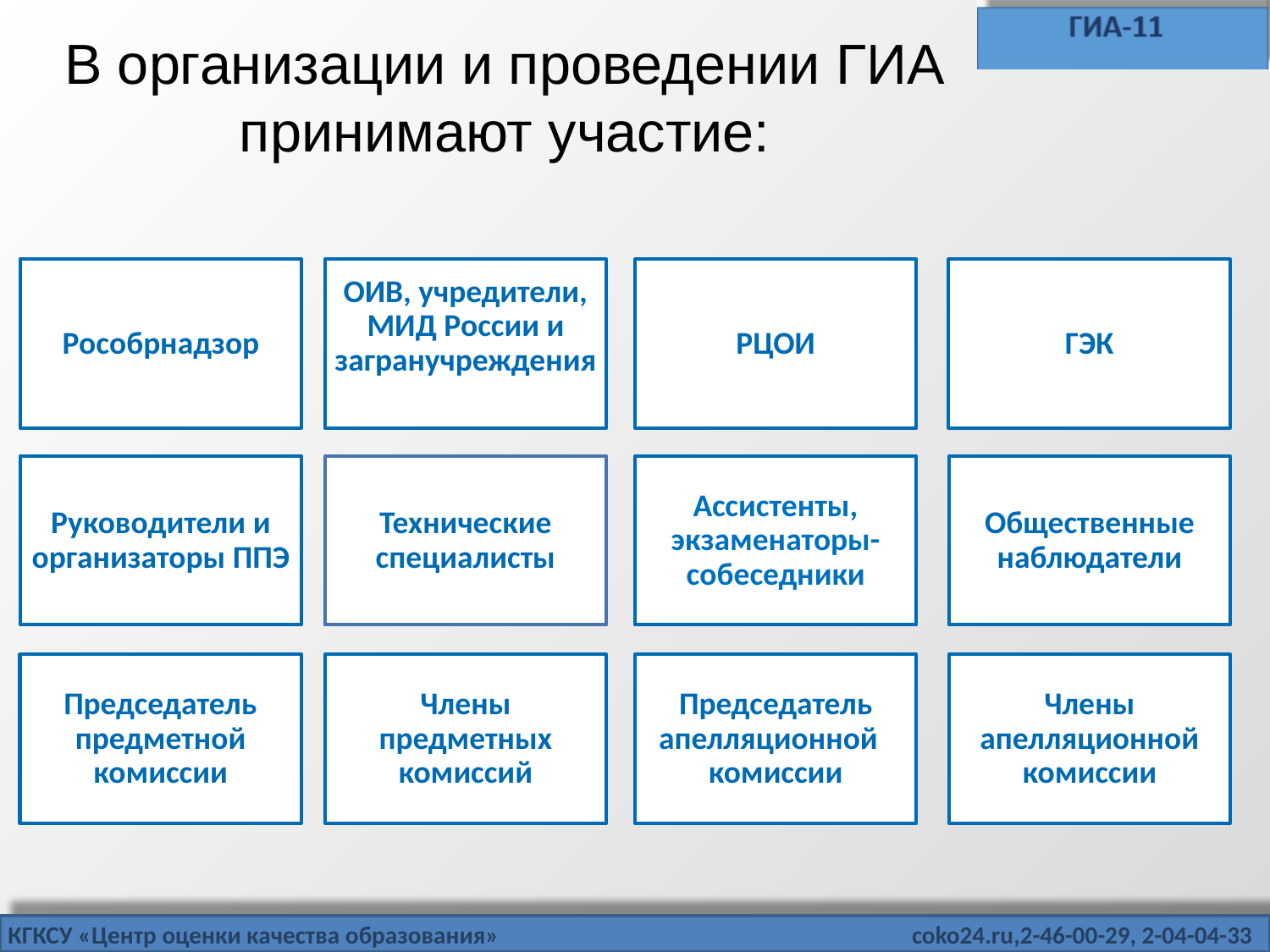

# В организации и проведении ГИА принимают участие:
Рособрнадзор
ОИВ, учредители, МИД России и загранучреждения
РЦОИ
ГЭК
Руководители и организаторы ППЭ
Председатель предметной комиссии
Члены предметных комиссий
Члены апелляционной комиссии
Председатель апелляционной   комиссии
Ассистенты, экзаменаторы-собеседники
Общественные наблюдатели
Технические специалисты